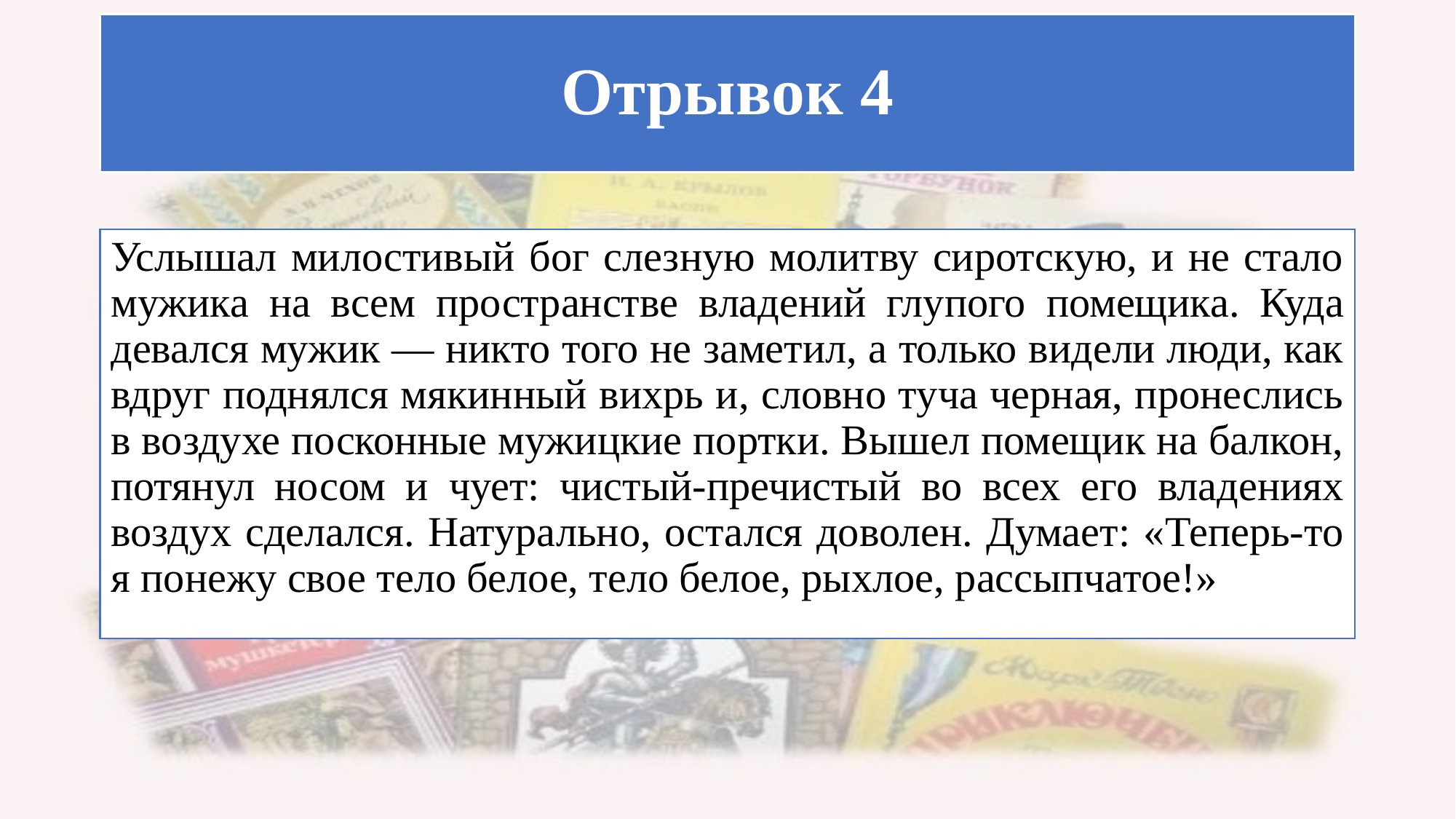

# Отрывок 4
Услышал милостивый бог слезную молитву сиротскую, и не стало мужика на всем пространстве владений глупого помещика. Куда девался мужик — никто того не заметил, а только видели люди, как вдруг поднялся мякинный вихрь и, словно туча черная, пронеслись в воздухе посконные мужицкие портки. Вышел помещик на балкон, потянул носом и чует: чистый-пречистый во всех его владениях воздух сделался. Натурально, остался доволен. Думает: «Теперь-то я понежу свое тело белое, тело белое, рыхлое, рассыпчатое!»